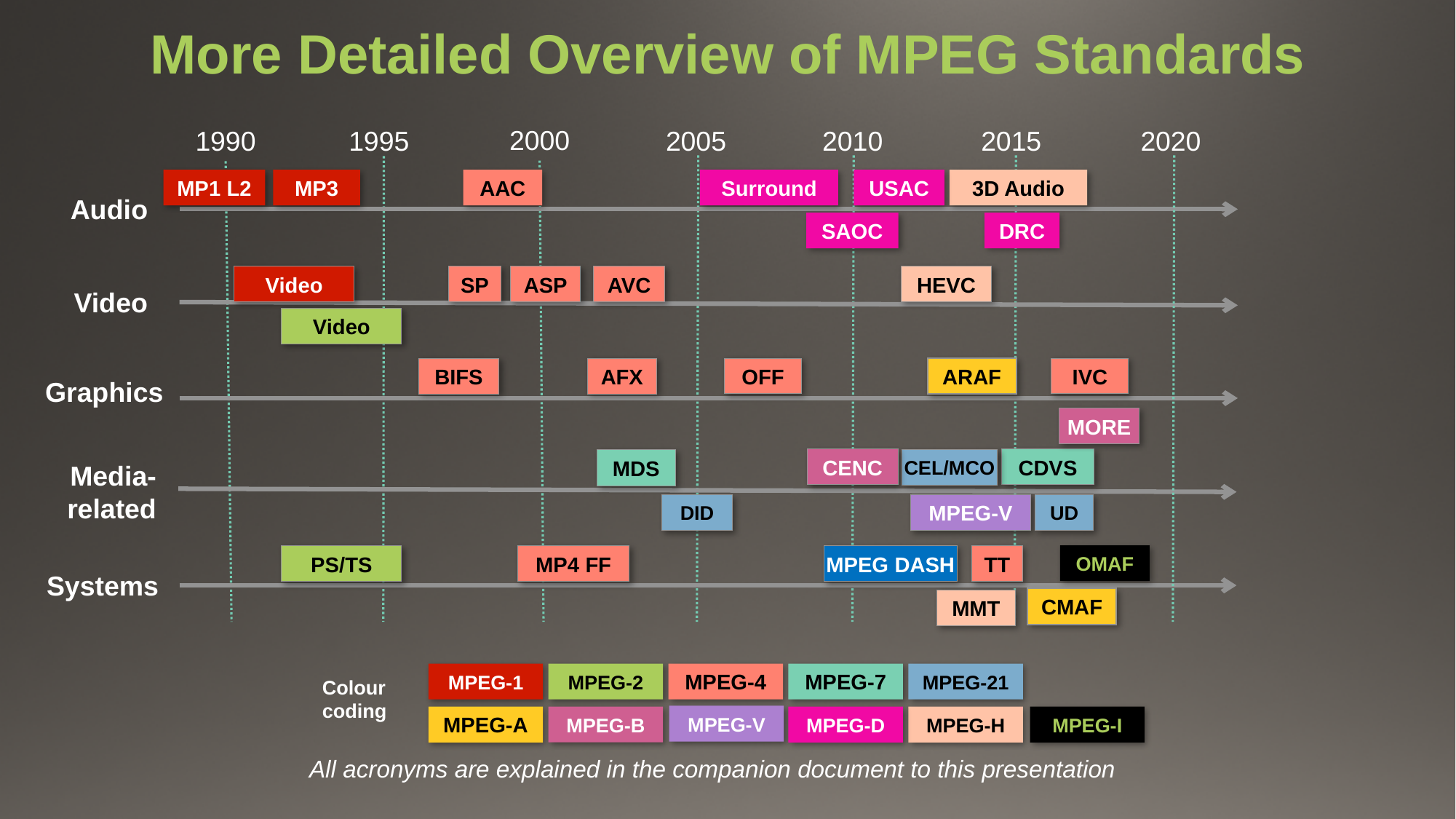

More Detailed Overview of MPEG Standards
2000
1990
1995
2005
2010
2015
2020
MP1 L2
MP3
AAC
Surround
USAC
3D Audio
Audio
SAOC
DRC
Video
SP
ASP
AVC
HEVC
Video
Video
BIFS
AFX
OFF
ARAF
IVC
Graphics
CMAF
MORE
CENC
CDVS
CEL/MCO
MDS
Media-
related
DID
MPEG-V
UD
OMAF
PS/TS
MP4 FF
MPEG DASH
TT
Systems
MMT
MPEG-21
MPEG-1
MPEG-2
MPEG-4
MPEG-7
Colour
coding
MPEG-V
MPEG-B
MPEG-A
MPEG-D
MPEG-H
MPEG-I
All acronyms are explained in the companion document to this presentation